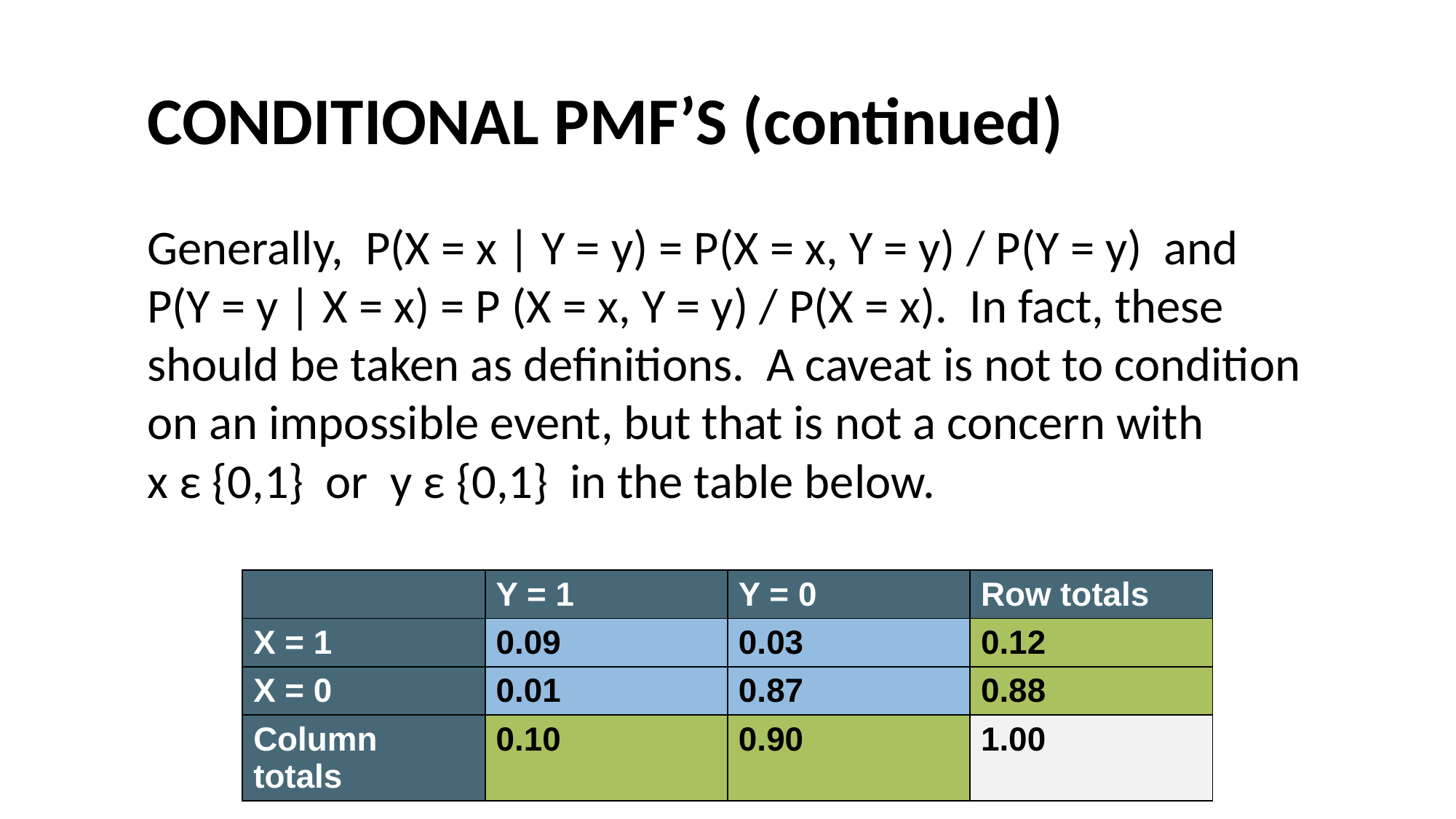

#
CONDITIONAL PMF’S (continued)

Generally,  P(X = x | Y = y) = P(X = x, Y = y) / P(Y = y)  and
P(Y = y | X = x) = P (X = x, Y = y) / P(X = x).  In fact, these should be taken as definitions.  A caveat is not to condition on an impossible event, but that is not a concern with        x ε {0,1}  or  y ε {0,1}  in the table below.

|  | Y = 1 | Y = 0 | Row totals |
| --- | --- | --- | --- |
| X = 1 | 0.09 | 0.03 | 0.12 |
| X = 0 | 0.01 | 0.87 | 0.88 |
| Column totals | 0.10 | 0.90 | 1.00 |